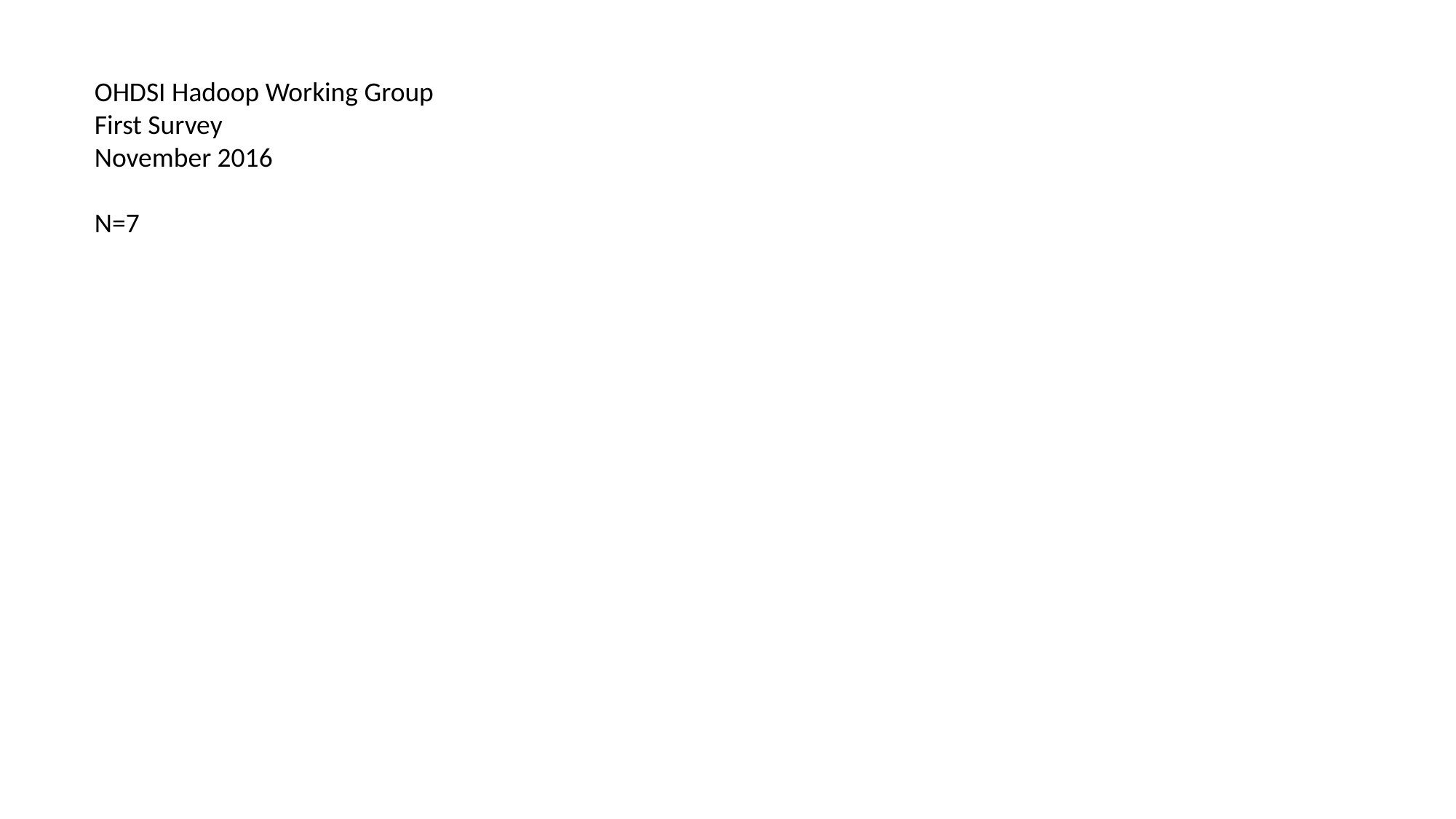

OHDSI Hadoop Working Group
First Survey
November 2016

N=7